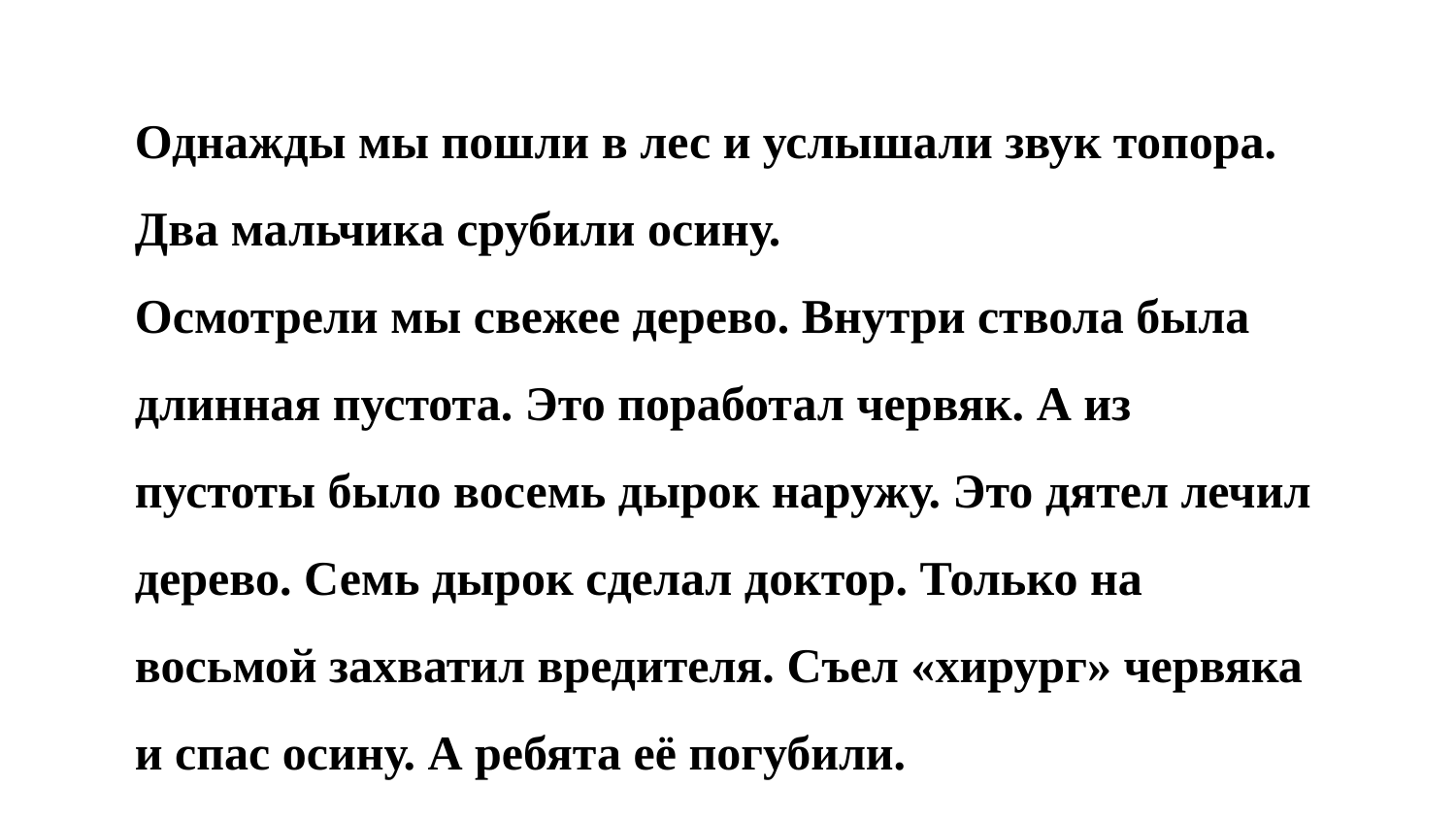

Однажды мы пошли в лес и услышали звук топора. Два мальчика срубили осину.
Осмотрели мы свежее дерево. Внутри ствола была длинная пустота. Это поработал червяк. А из пустоты было восемь дырок наружу. Это дятел лечил дерево. Семь дырок сделал доктор. Только на восьмой захватил вредителя. Съел «хирург» червяка и спас осину. А ребята её погубили.